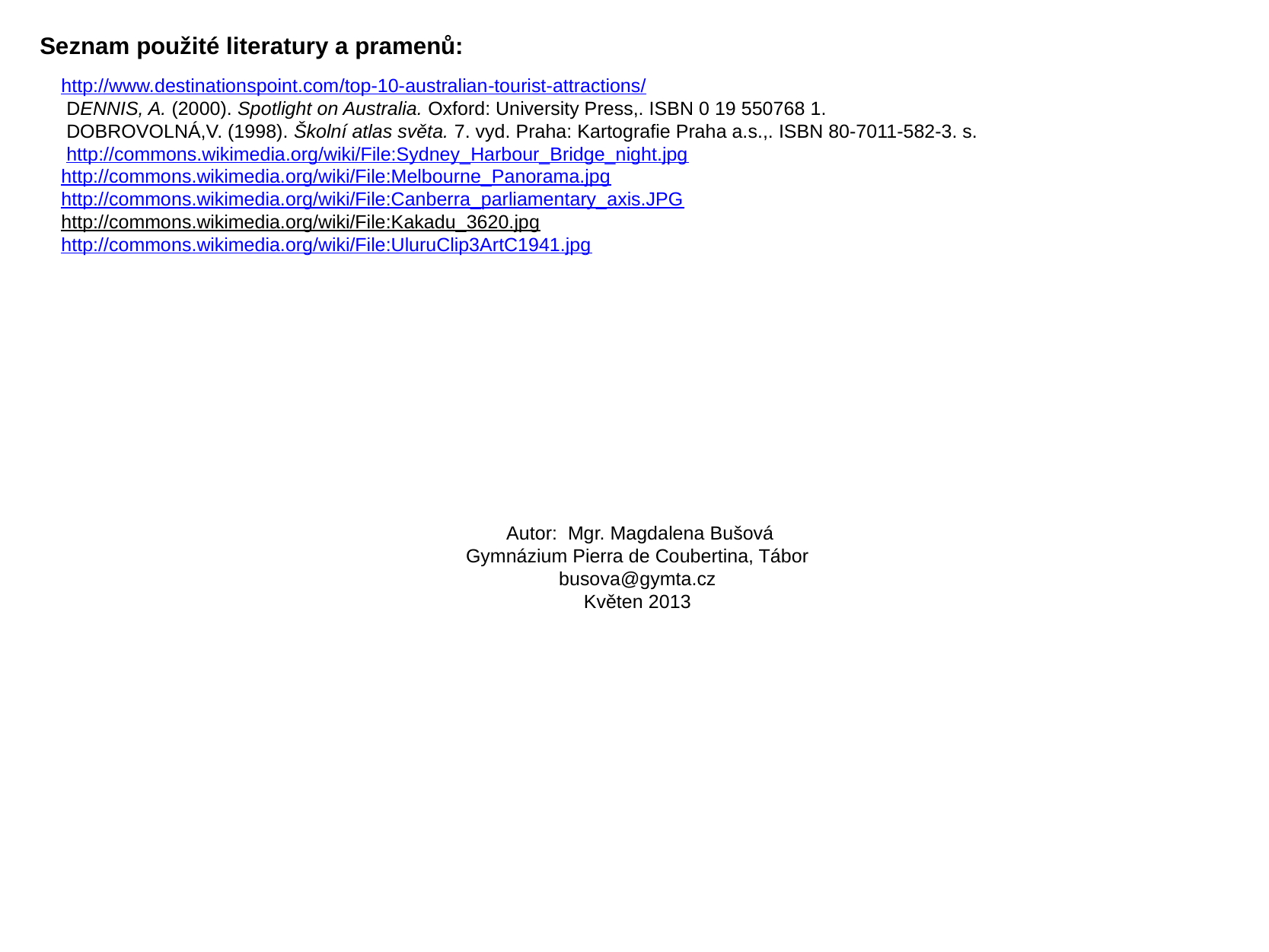

Seznam použité literatury a pramenů:
http://www.destinationspoint.com/top-10-australian-tourist-attractions/
 DENNIS, A. (2000). Spotlight on Australia. Oxford: University Press,. ISBN 0 19 550768 1.
 DOBROVOLNÁ,V. (1998). Školní atlas světa. 7. vyd. Praha: Kartografie Praha a.s.,. ISBN 80-7011-582-3. s.
 http://commons.wikimedia.org/wiki/File:Sydney_Harbour_Bridge_night.jpg
http://commons.wikimedia.org/wiki/File:Melbourne_Panorama.jpg
http://commons.wikimedia.org/wiki/File:Canberra_parliamentary_axis.JPG
http://commons.wikimedia.org/wiki/File:Kakadu_3620.jpg
http://commons.wikimedia.org/wiki/File:UluruClip3ArtC1941.jpg

 Autor:  Mgr. Magdalena Bušová
Gymnázium Pierra de Coubertina, Tábor
busova@gymta.cz
Květen 2013